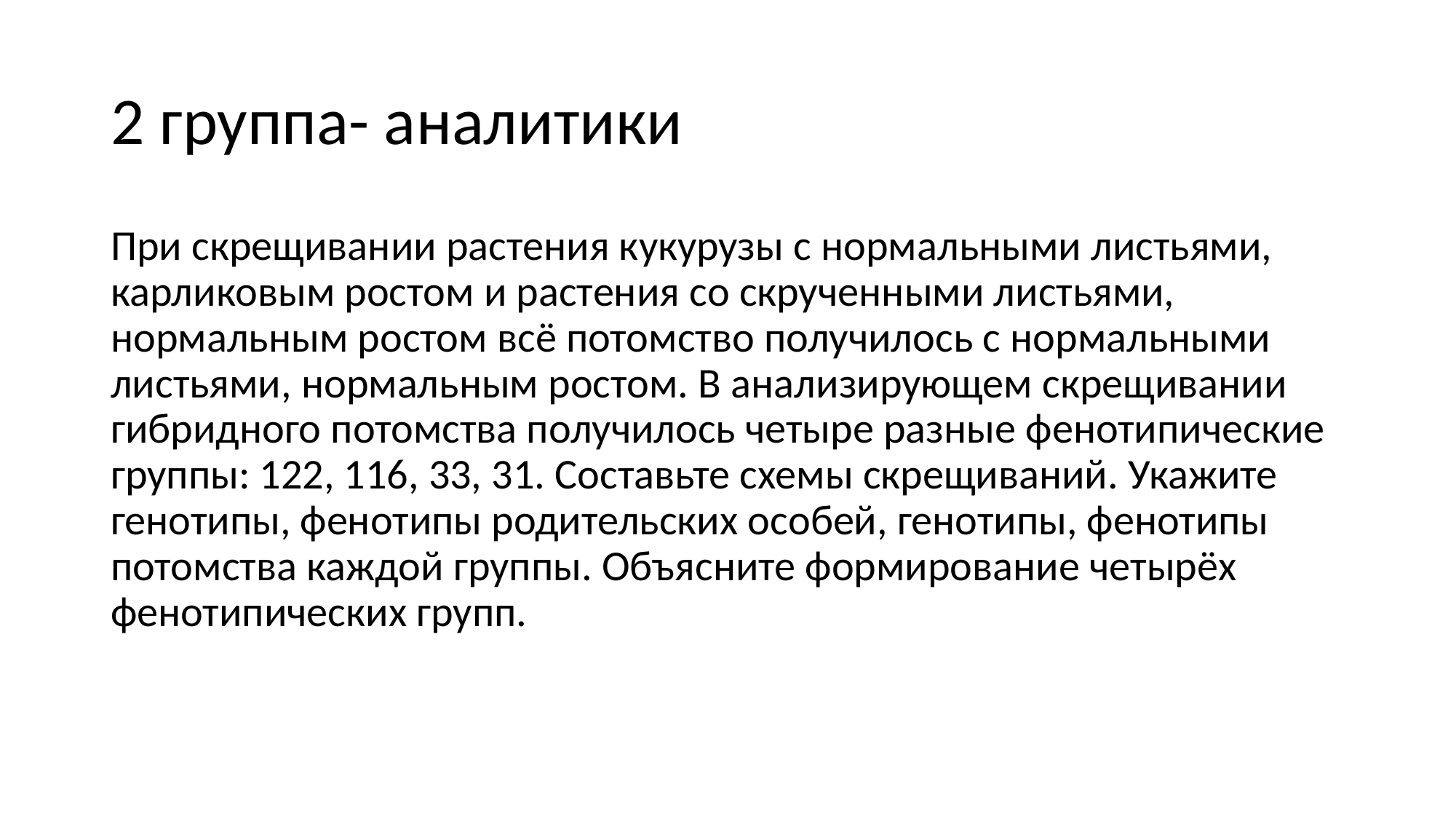

# 2 группа- аналитики
При скрещивании растения кукурузы с нормальными листьями, карликовым ростом и растения со скрученными листьями, нормальным ростом всё потомство получилось с нормальными листьями, нормальным ростом. В анализирующем скрещивании гибридного потомства получилось четыре разные фенотипические группы: 122, 116, 33, 31. Составьте схемы скрещиваний. Укажите генотипы, фенотипы родительских особей, генотипы, фенотипы потомства каждой группы. Объясните формирование четырёх фенотипических групп.